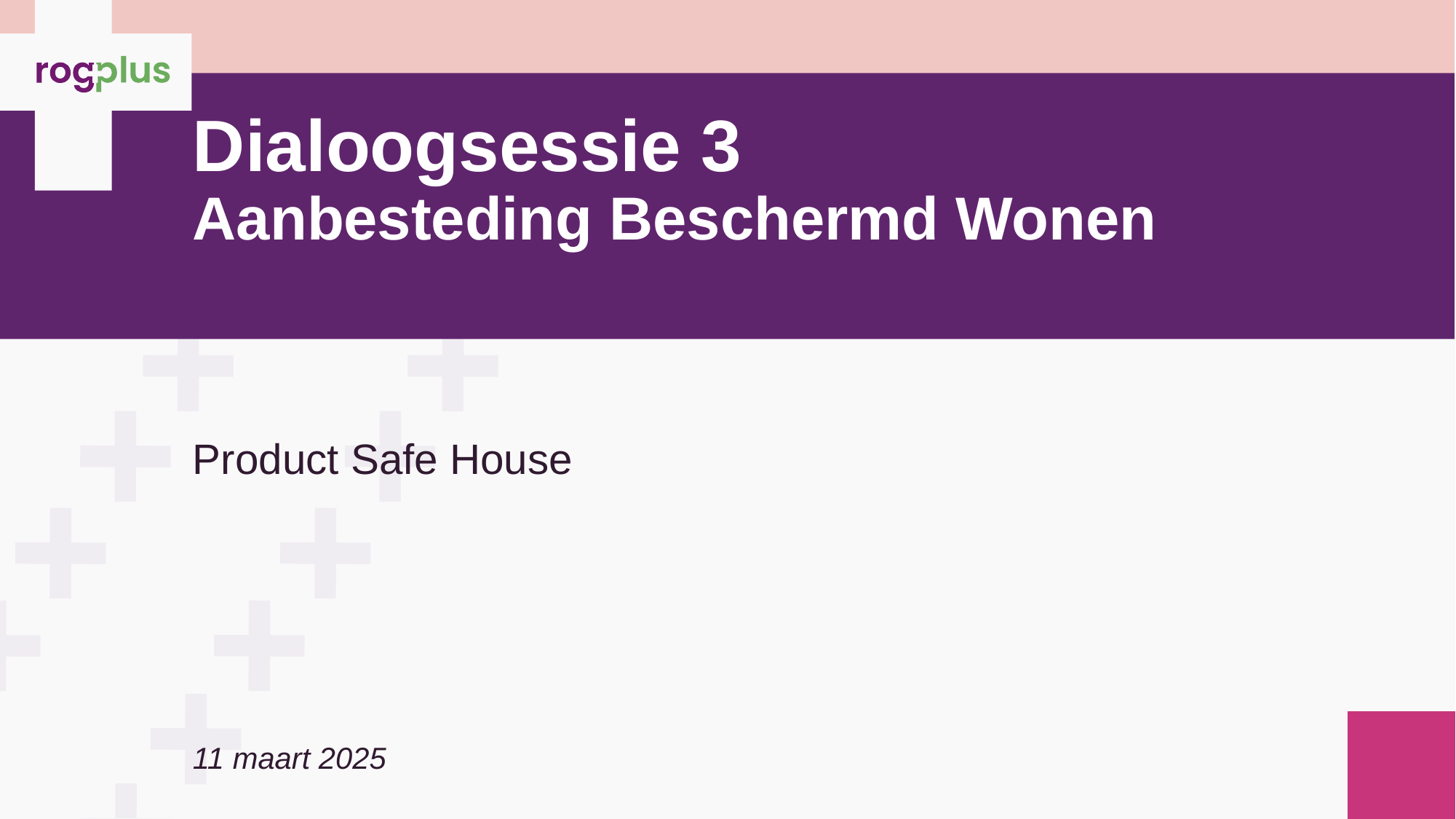

# Dialoogsessie 3 Aanbesteding Beschermd Wonen
Product Safe House

11 maart 2025